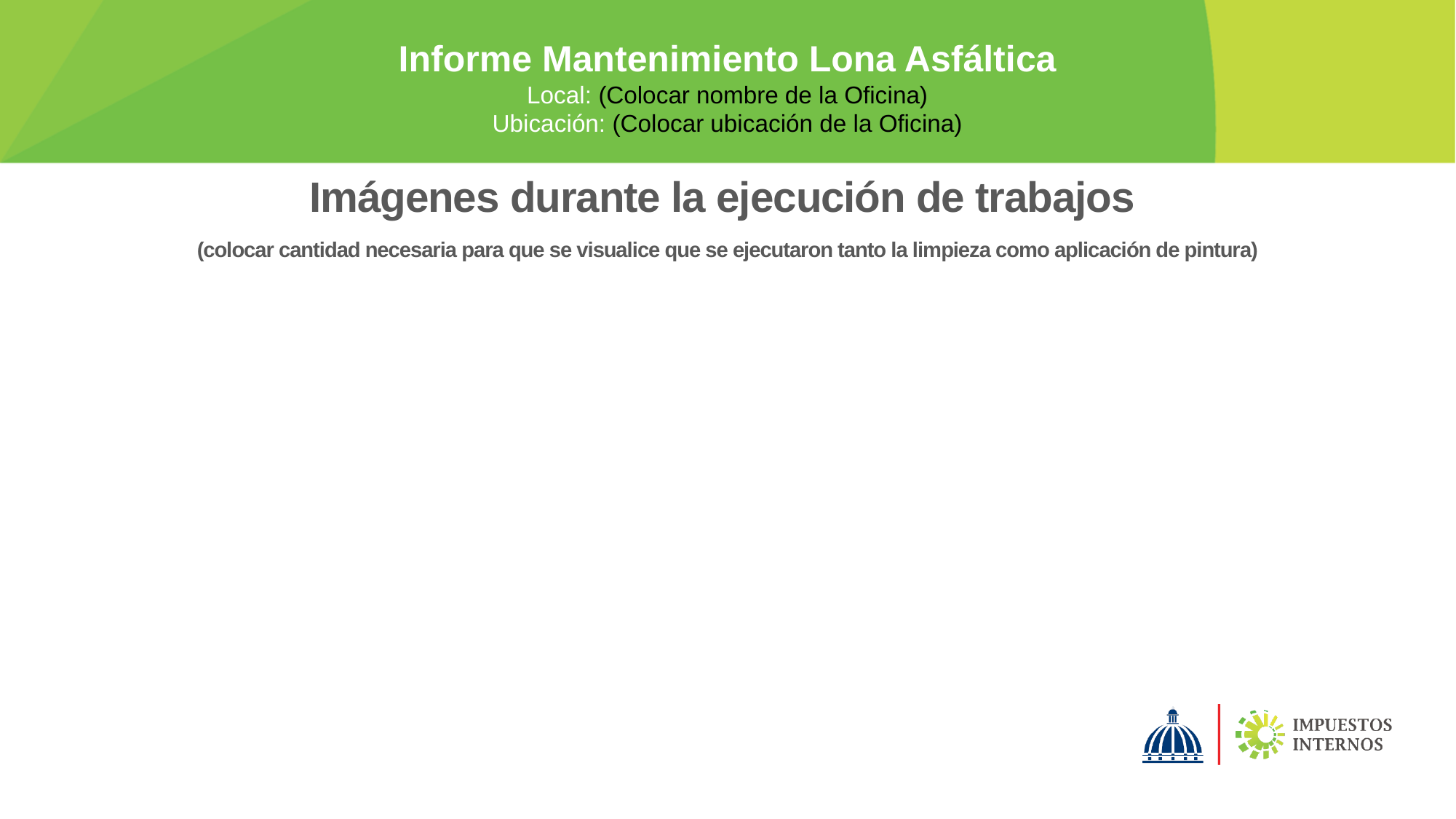

Informe Mantenimiento Lona Asfáltica
Local: (Colocar nombre de la Oficina)
Ubicación: (Colocar ubicación de la Oficina)
Imágenes durante la ejecución de trabajos
(colocar cantidad necesaria para que se visualice que se ejecutaron tanto la limpieza como aplicación de pintura)